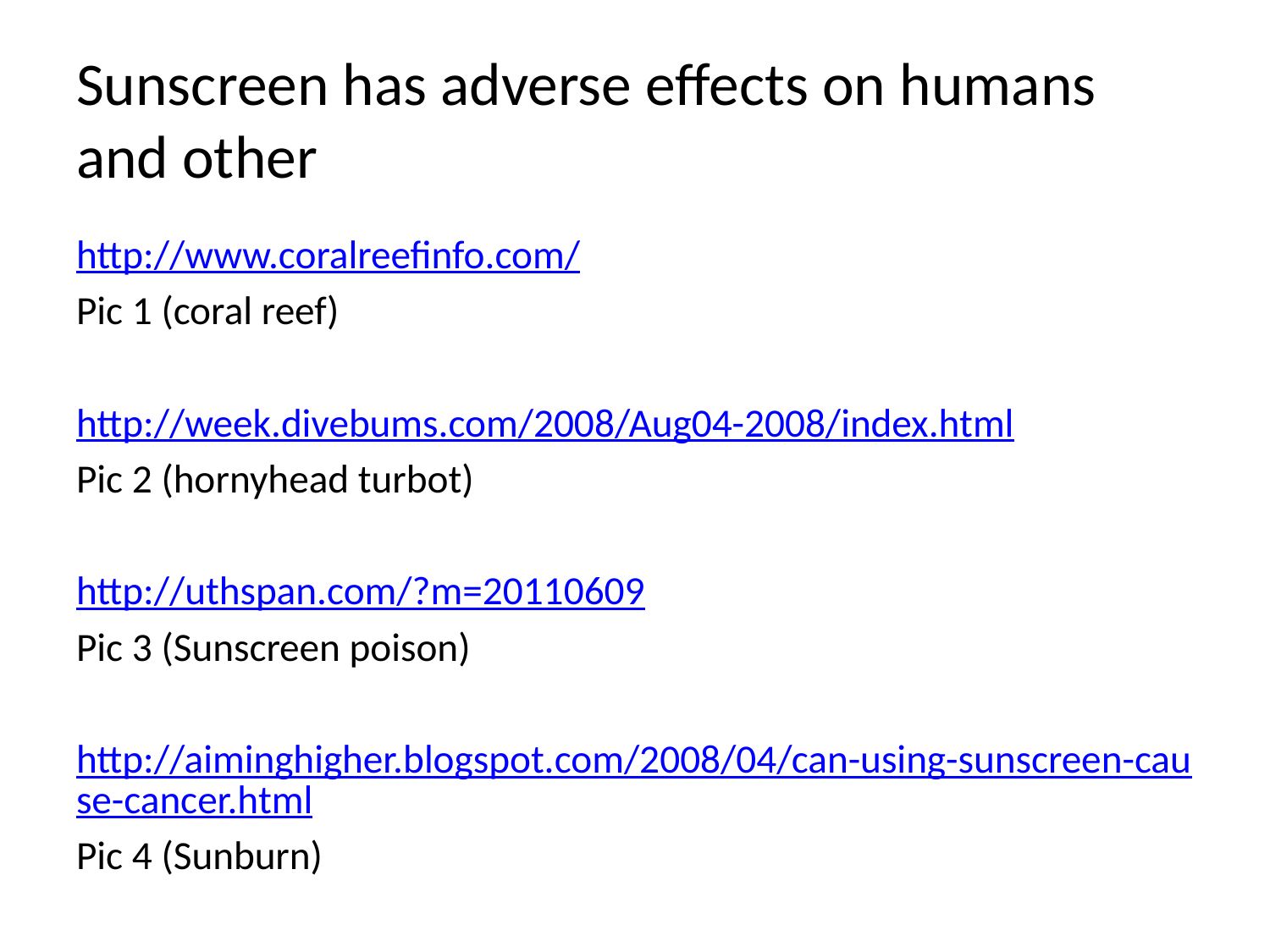

# Sunscreen has adverse effects on humans and other
http://www.coralreefinfo.com/
Pic 1 (coral reef)

http://week.divebums.com/2008/Aug04-2008/index.html
Pic 2 (hornyhead turbot)

http://uthspan.com/?m=20110609
Pic 3 (Sunscreen poison)

http://aiminghigher.blogspot.com/2008/04/can-using-sunscreen-cause-cancer.html
Pic 4 (Sunburn)